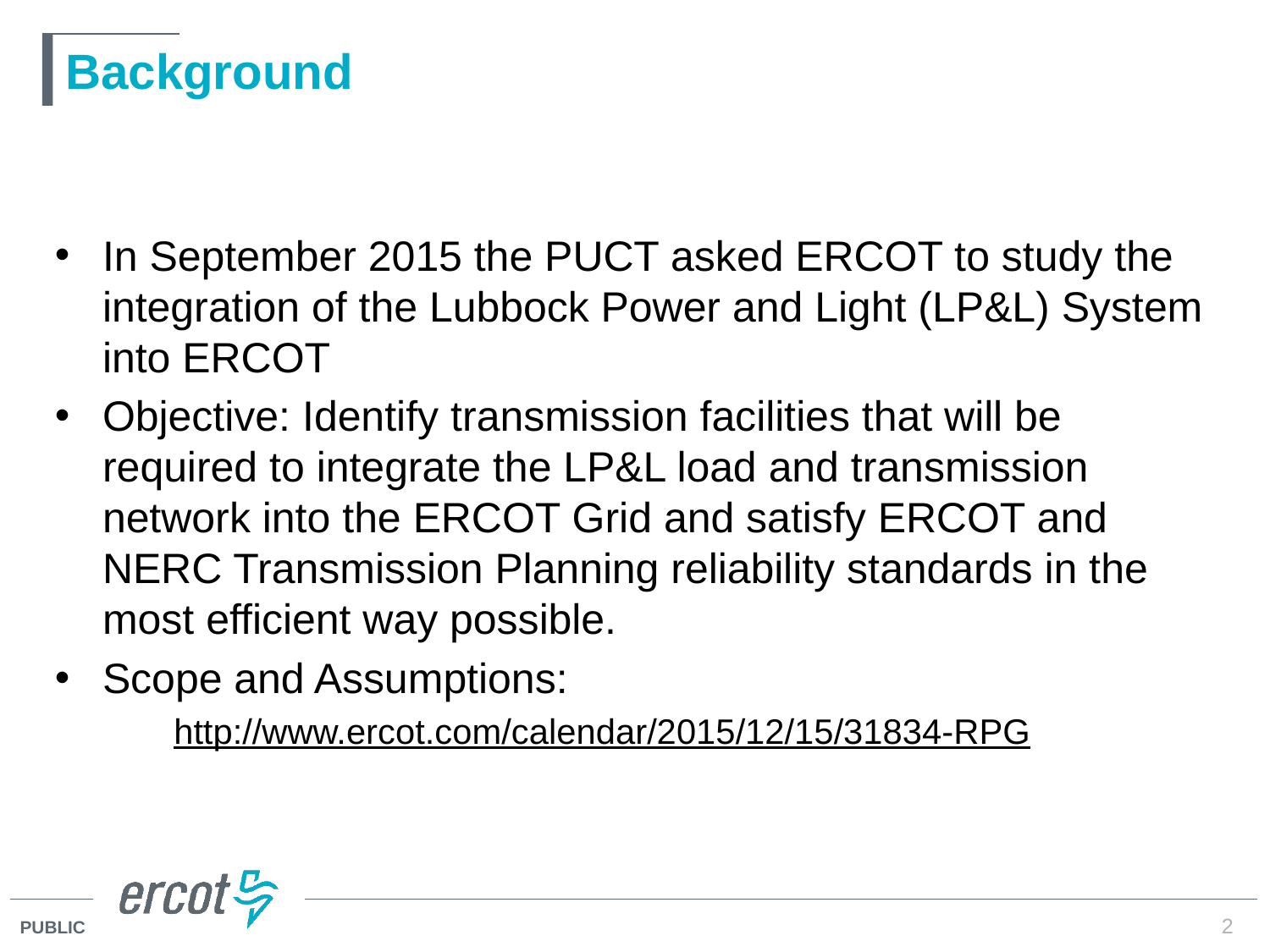

# Background
In September 2015 the PUCT asked ERCOT to study the integration of the Lubbock Power and Light (LP&L) System into ERCOT
Objective: Identify transmission facilities that will be required to integrate the LP&L load and transmission network into the ERCOT Grid and satisfy ERCOT and NERC Transmission Planning reliability standards in the most efficient way possible.
Scope and Assumptions:
http://www.ercot.com/calendar/2015/12/15/31834-RPG
2